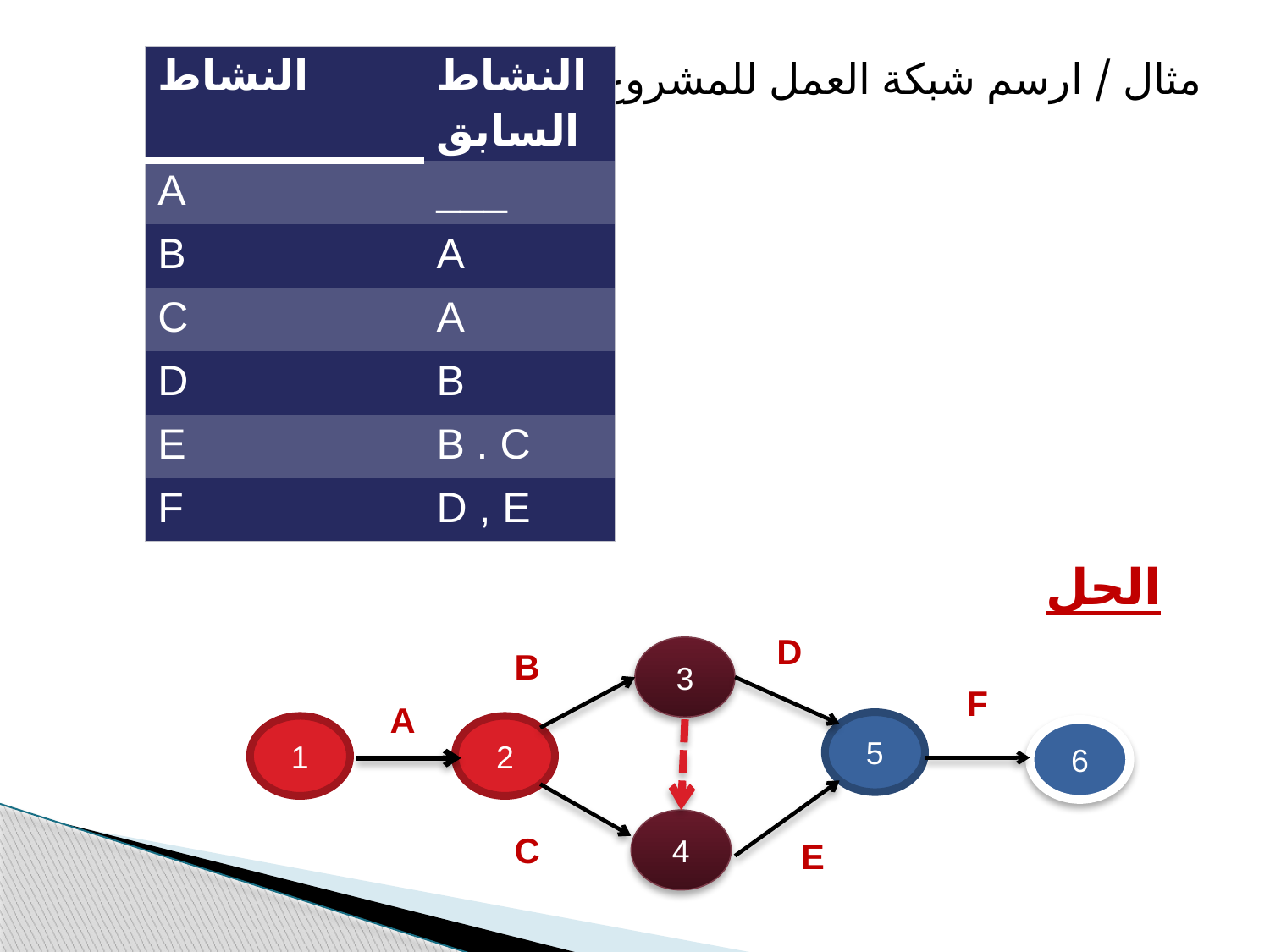

| النشاط | النشاط السابق |
| --- | --- |
| A | \_\_\_ |
| B | A |
| C | A |
| D | B |
| E | B . C |
| F | D , E |
مثال / ارسم شبكة العمل للمشروع الاتي:
الحل
D
3
B
F
A
5
1
2
6
4
C
E